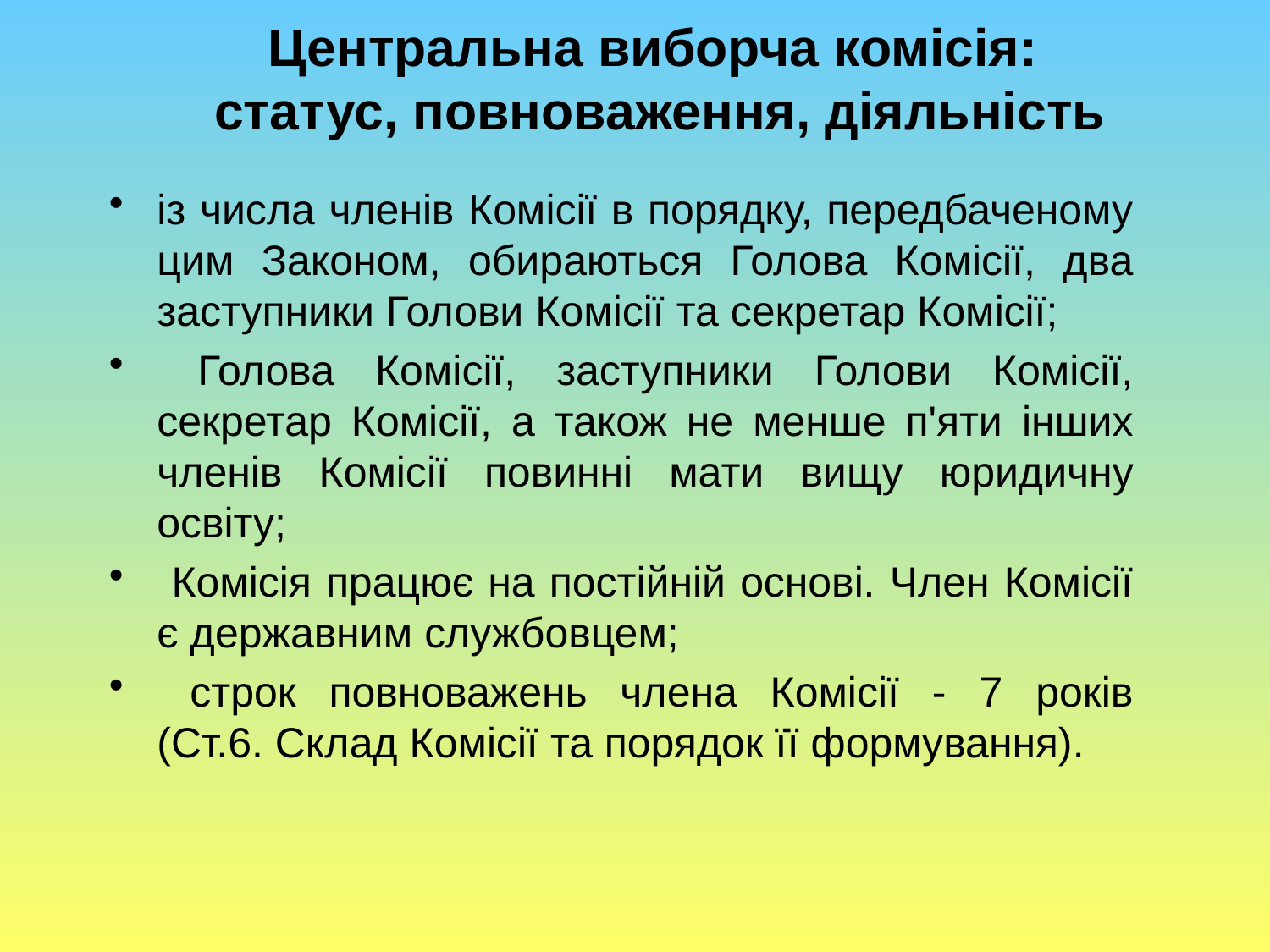

# Центральна виборча комісія: статус, повноваження, діяльність
із числа членів Комісії в порядку, передбаченому цим Законом, обираються Голова Комісії, два заступники Голови Комісії та секретар Комісії;
 Голова Комісії, заступники Голови Комісії, секретар Комісії, а також не менше п'яти інших членів Комісії повинні мати вищу юридичну освіту;
 Комісія працює на постійній основі. Член Комісії є державним службовцем;
 строк повноважень члена Комісії - 7 років (Ст.6. Склад Комісії та порядок її формування).